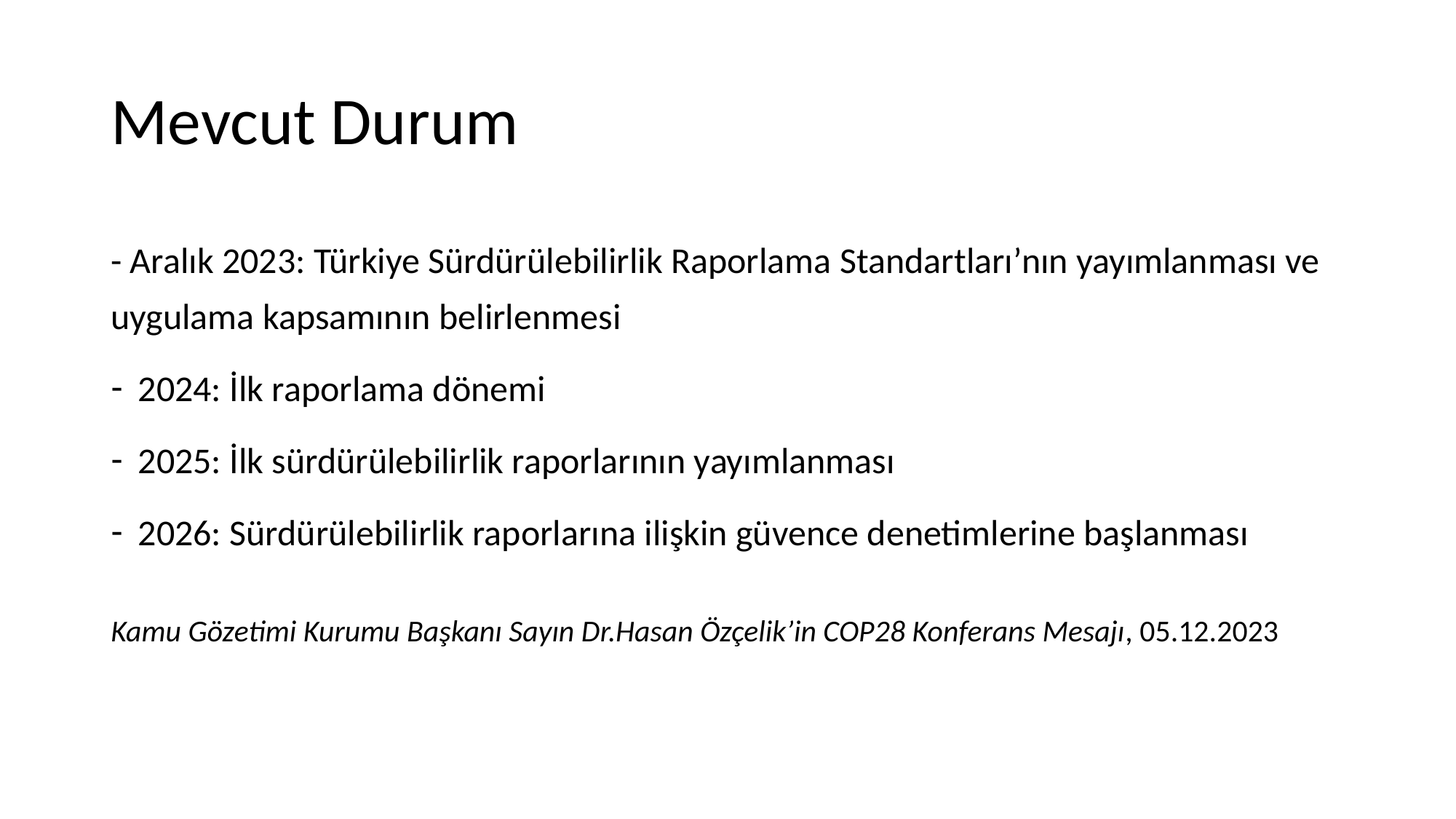

# Mevcut Durum
- Aralık 2023: Türkiye Sürdürülebilirlik Raporlama Standartları’nın yayımlanması ve uygulama kapsamının belirlenmesi
2024: İlk raporlama dönemi
2025: İlk sürdürülebilirlik raporlarının yayımlanması
2026: Sürdürülebilirlik raporlarına ilişkin güvence denetimlerine başlanması

Kamu Gözetimi Kurumu Başkanı Sayın Dr.Hasan Özçelik’in COP28 Konferans Mesajı, 05.12.2023